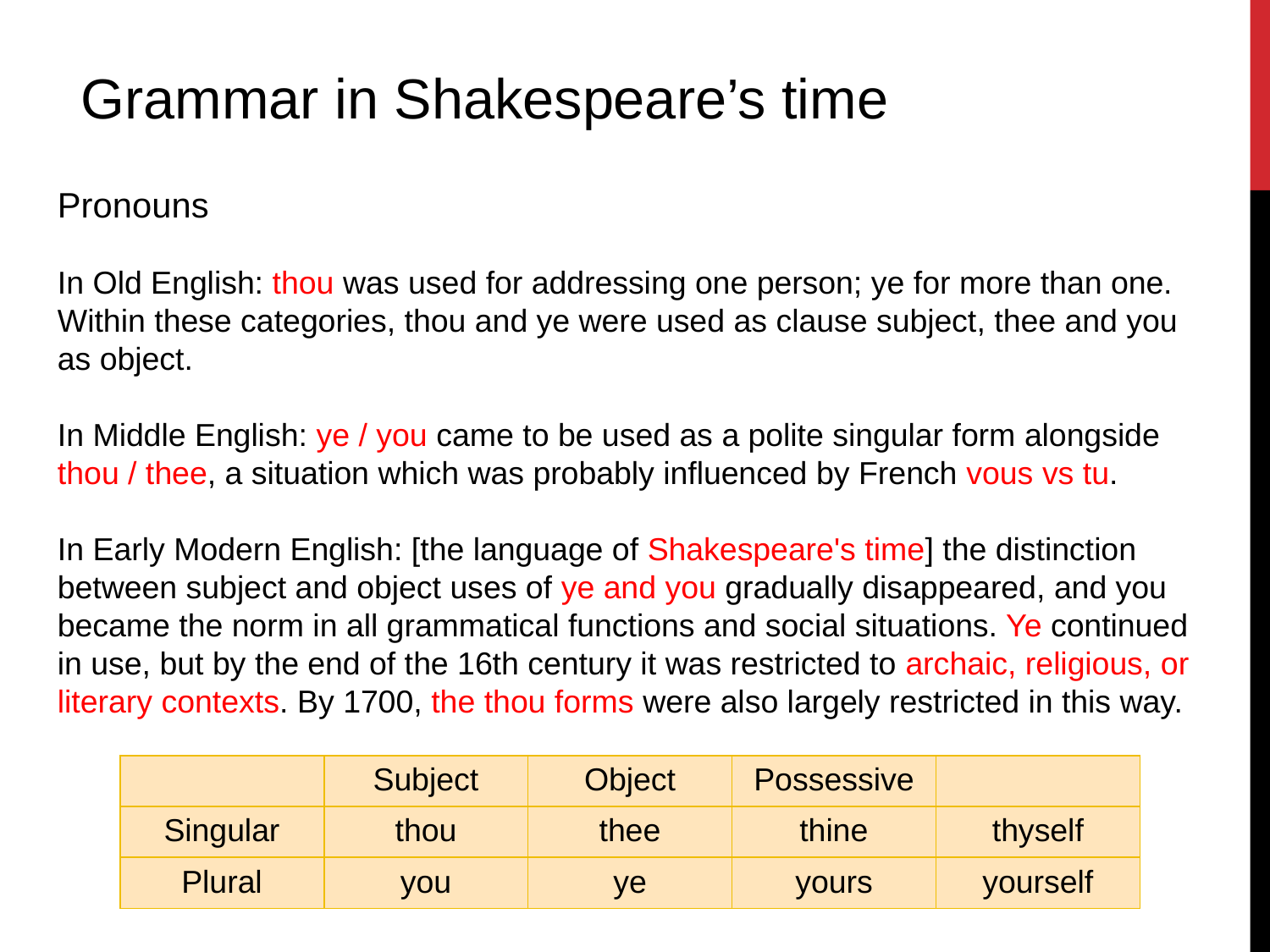

Grammar in Shakespeare’s time
Pronouns

In Old English: thou was used for addressing one person; ye for more than one. Within these categories, thou and ye were used as clause subject, thee and you as object.

In Middle English: ye / you came to be used as a polite singular form alongside thou / thee, a situation which was probably influenced by French vous vs tu.

In Early Modern English: [the language of Shakespeare's time] the distinction between subject and object uses of ye and you gradually disappeared, and you became the norm in all grammatical functions and social situations. Ye continued in use, but by the end of the 16th century it was restricted to archaic, religious, or literary contexts. By 1700, the thou forms were also largely restricted in this way.
|  | Subject | Object | Possessive |  |
| --- | --- | --- | --- | --- |
| Singular | thou | thee | thine | thyself |
| Plural | you | ye | yours | yourself |